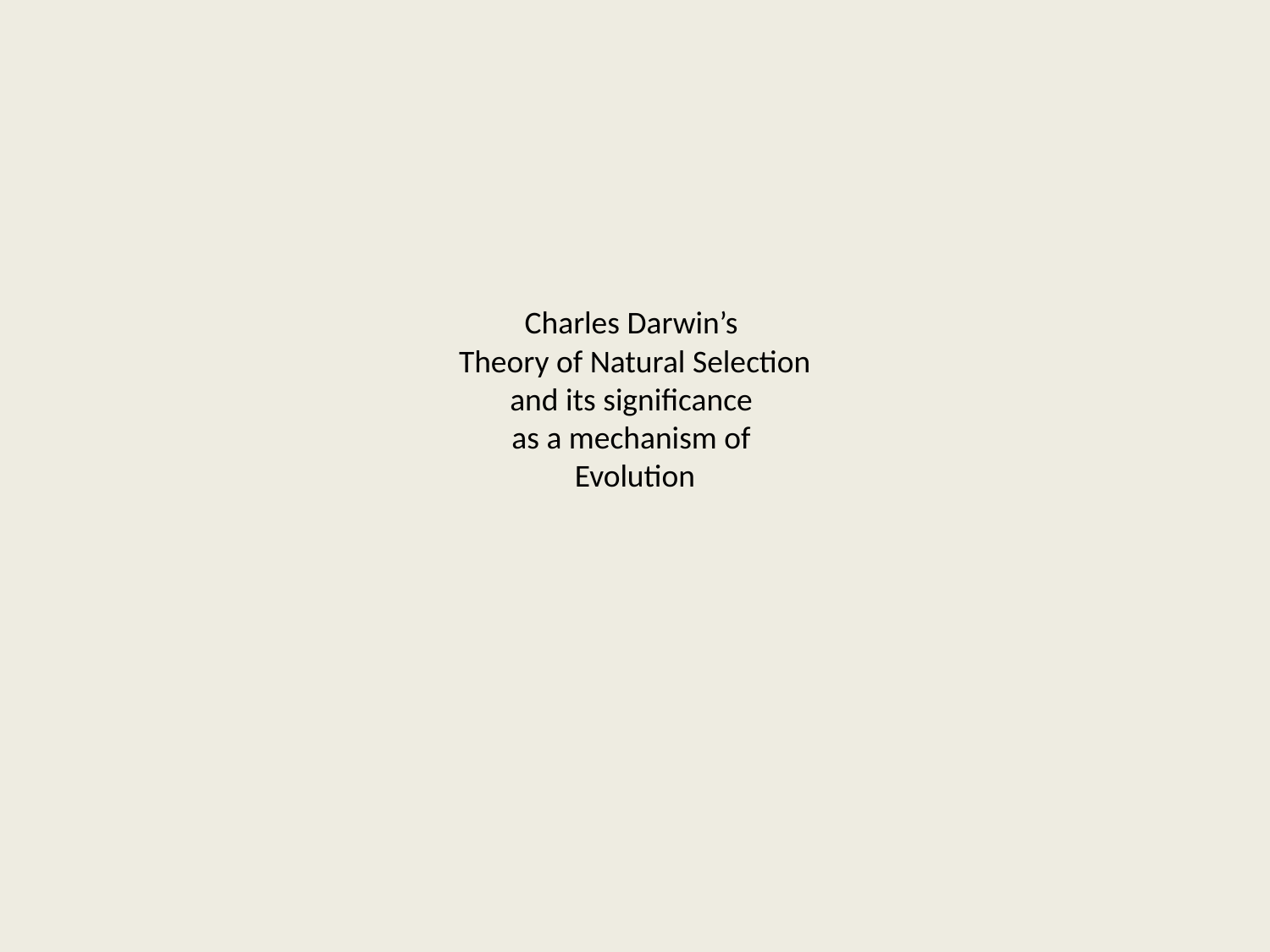

# Charles Darwin’s Theory of Natural Selection and its significance as a mechanism of Evolution